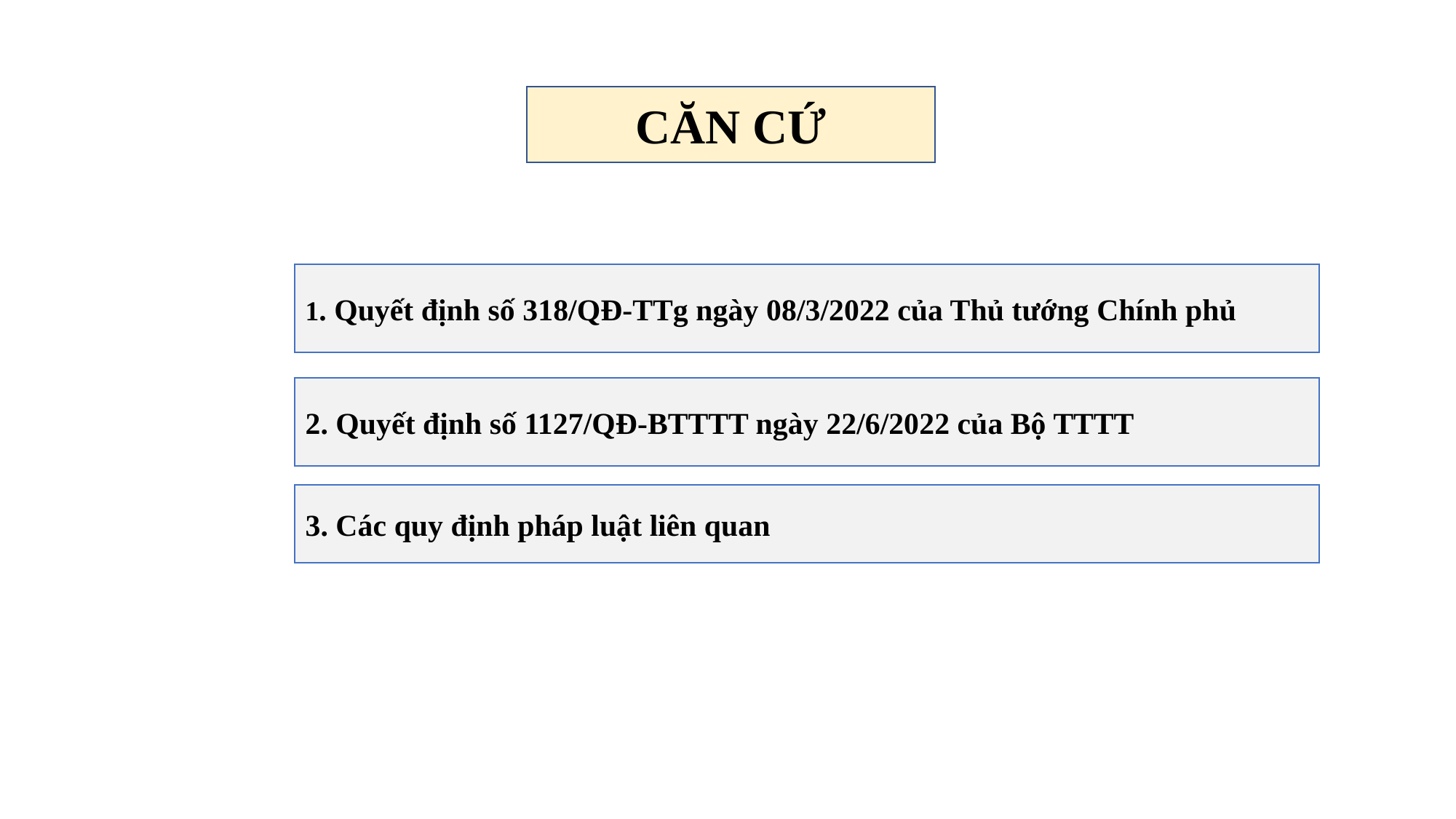

CĂN CỨ
1. Quyết định số 318/QĐ-TTg ngày 08/3/2022 của Thủ tướng Chính phủ
2. Quyết định số 1127/QĐ-BTTTT ngày 22/6/2022 của Bộ TTTT
3. Các quy định pháp luật liên quan